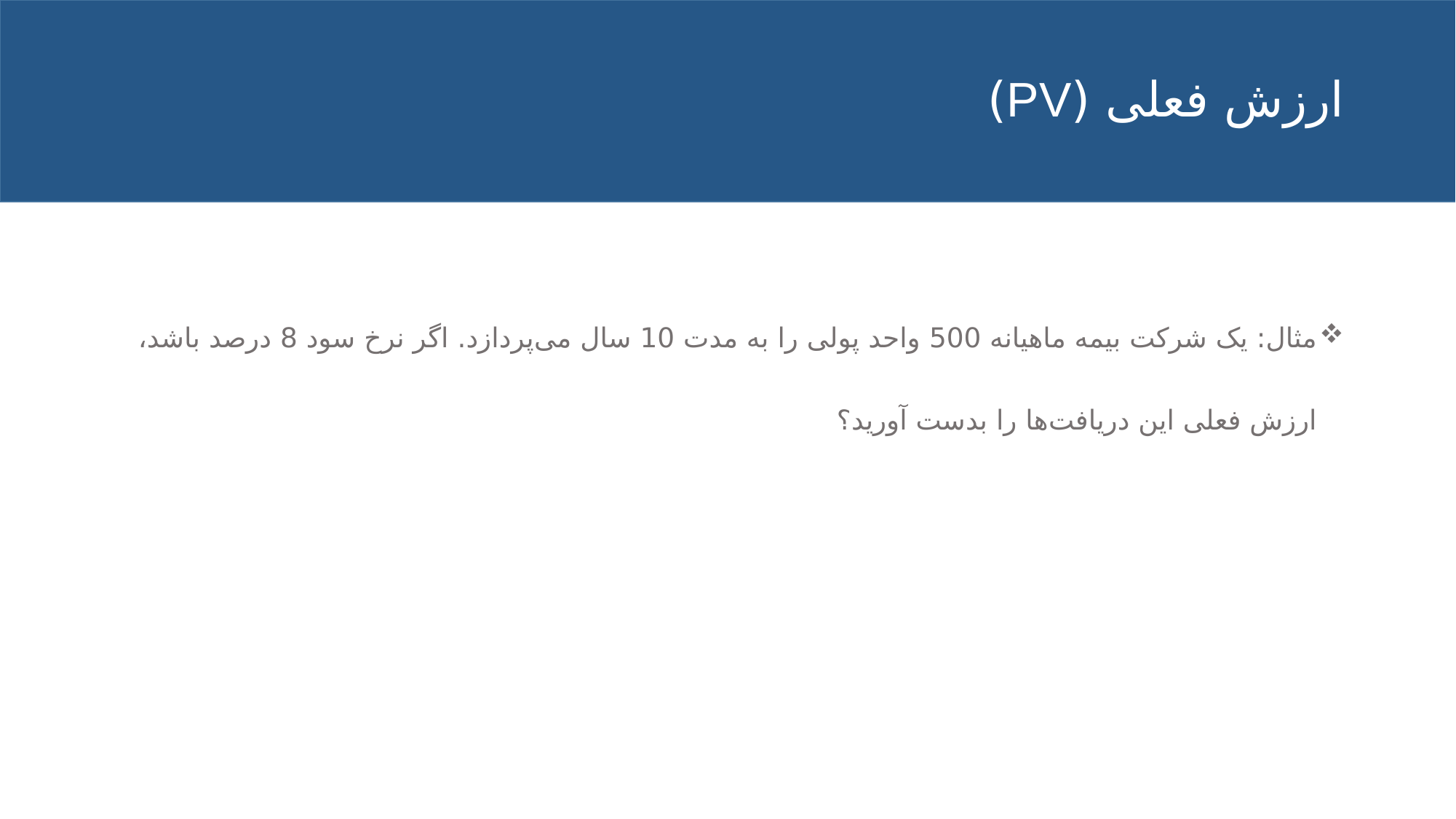

# ارزش فعلی (PV)

مثال: یک شرکت بیمه ماهیانه 500 واحد پولی را به مدت 10 سال می‌پردازد. اگر نرخ سود 8 درصد باشد، ارزش فعلی این دریافت‌ها را بدست آورید؟